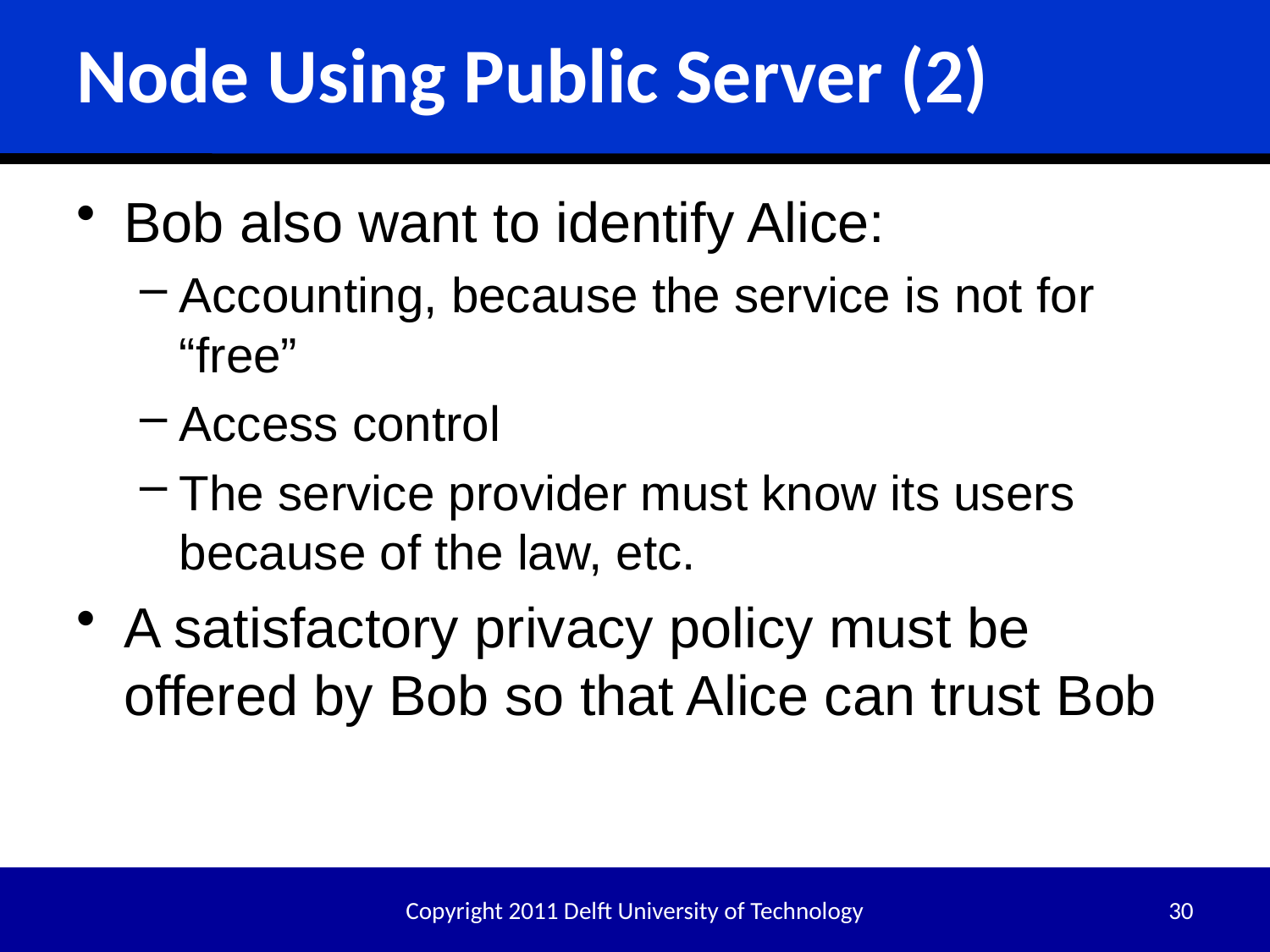

# Node Using Public Server (2)
Bob also want to identify Alice:
Accounting, because the service is not for “free”
Access control
The service provider must know its users because of the law, etc.
A satisfactory privacy policy must be offered by Bob so that Alice can trust Bob
Copyright 2011 Delft University of Technology
30